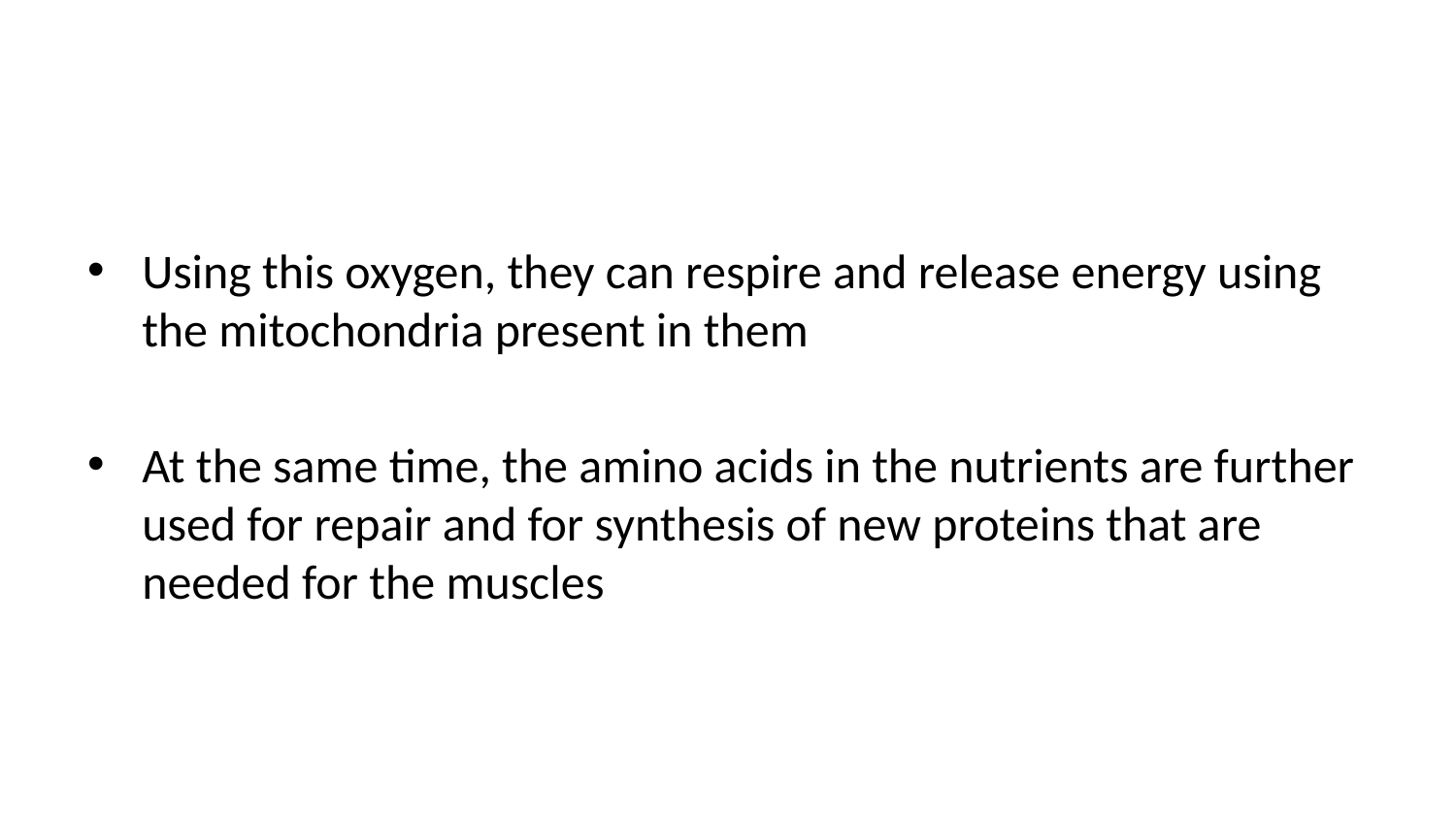

Using this oxygen, they can respire and release energy using the mitochondria present in them

At the same time, the amino acids in the nutrients are further used for repair and for synthesis of new proteins that are needed for the muscles